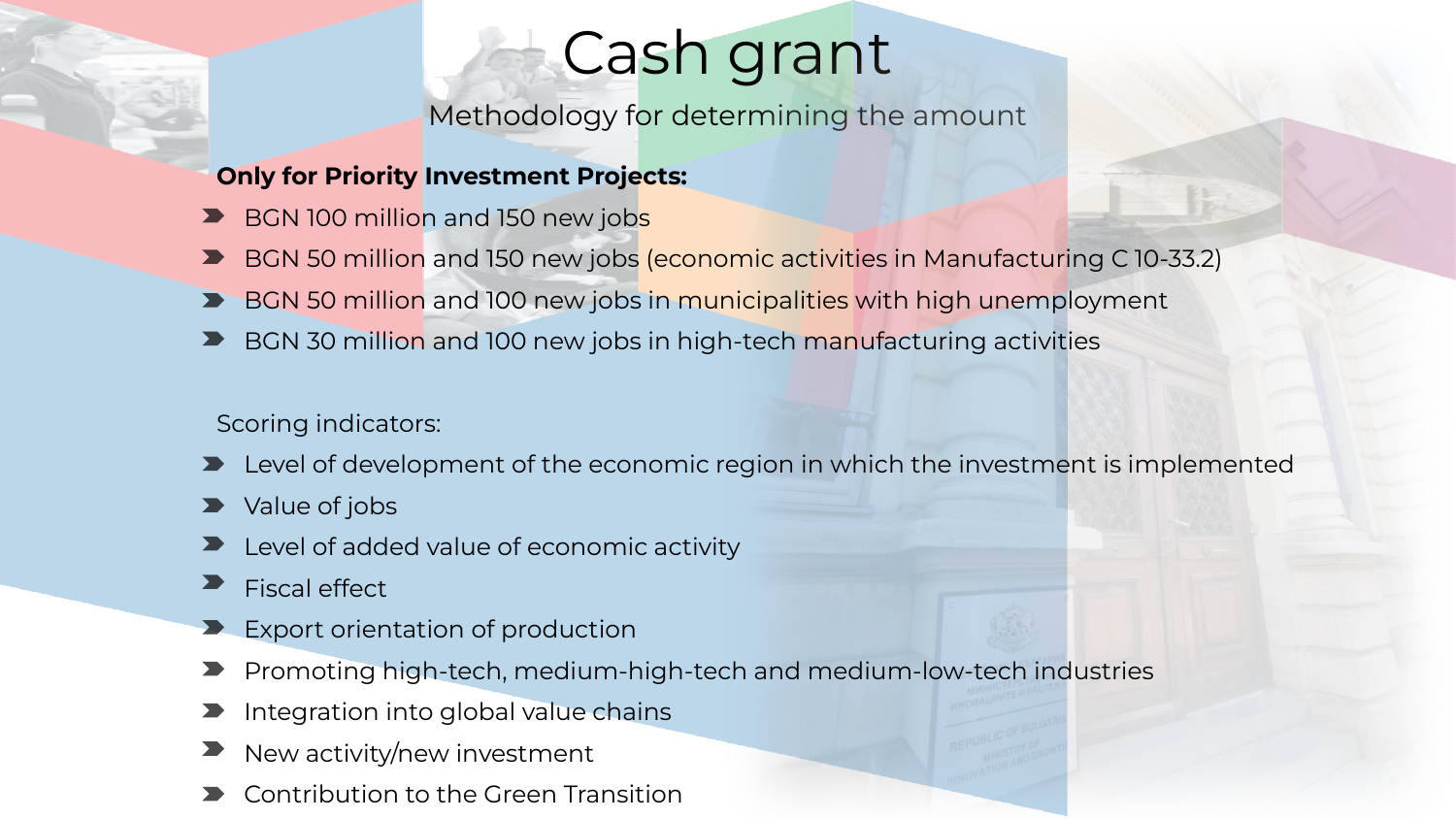

Cash grant
Methodology for determining the amount

Only for Priority Investment Projects:
BGN 100 million and 150 new jobs
BGN 50 million and 150 new jobs (economic activities in Manufacturing C 10-33.2)
BGN 50 million and 100 new jobs in municipalities with high unemployment
BGN 30 million and 100 new jobs in high-tech manufacturing activities

Scoring indicators:
Level of development of the economic region in which the investment is implemented
Value of jobs
Level of added value of economic activity
Fiscal effect
Export orientation of production
Promoting high-tech, medium-high-tech and medium-low-tech industries
Integration into global value chains
New activity/new investment
Contribution to the Green Transition